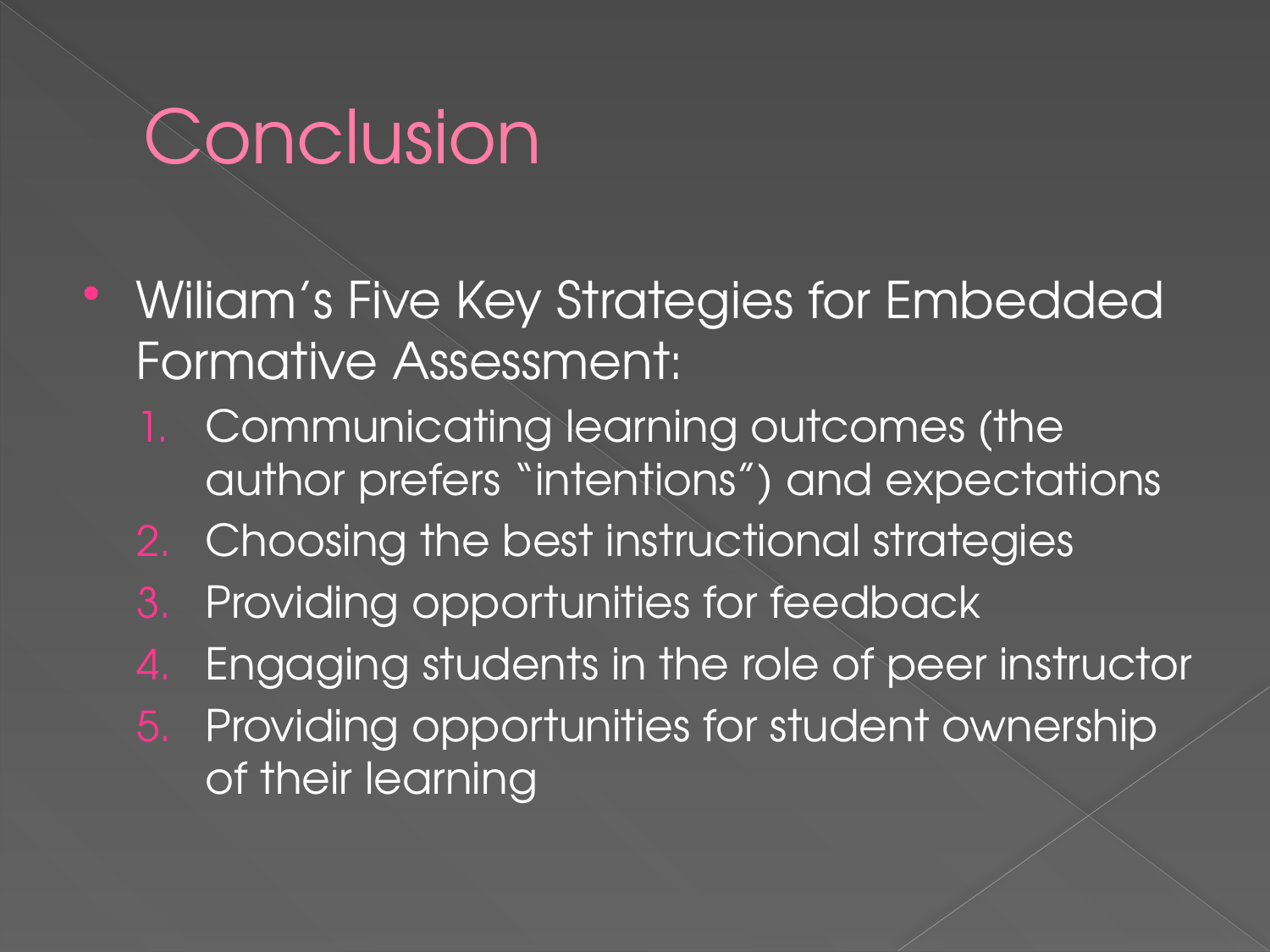

# Conclusion
Wiliam’s Five Key Strategies for Embedded Formative Assessment:
Communicating learning outcomes (the author prefers “intentions”) and expectations
Choosing the best instructional strategies
Providing opportunities for feedback
Engaging students in the role of peer instructor
Providing opportunities for student ownership of their learning